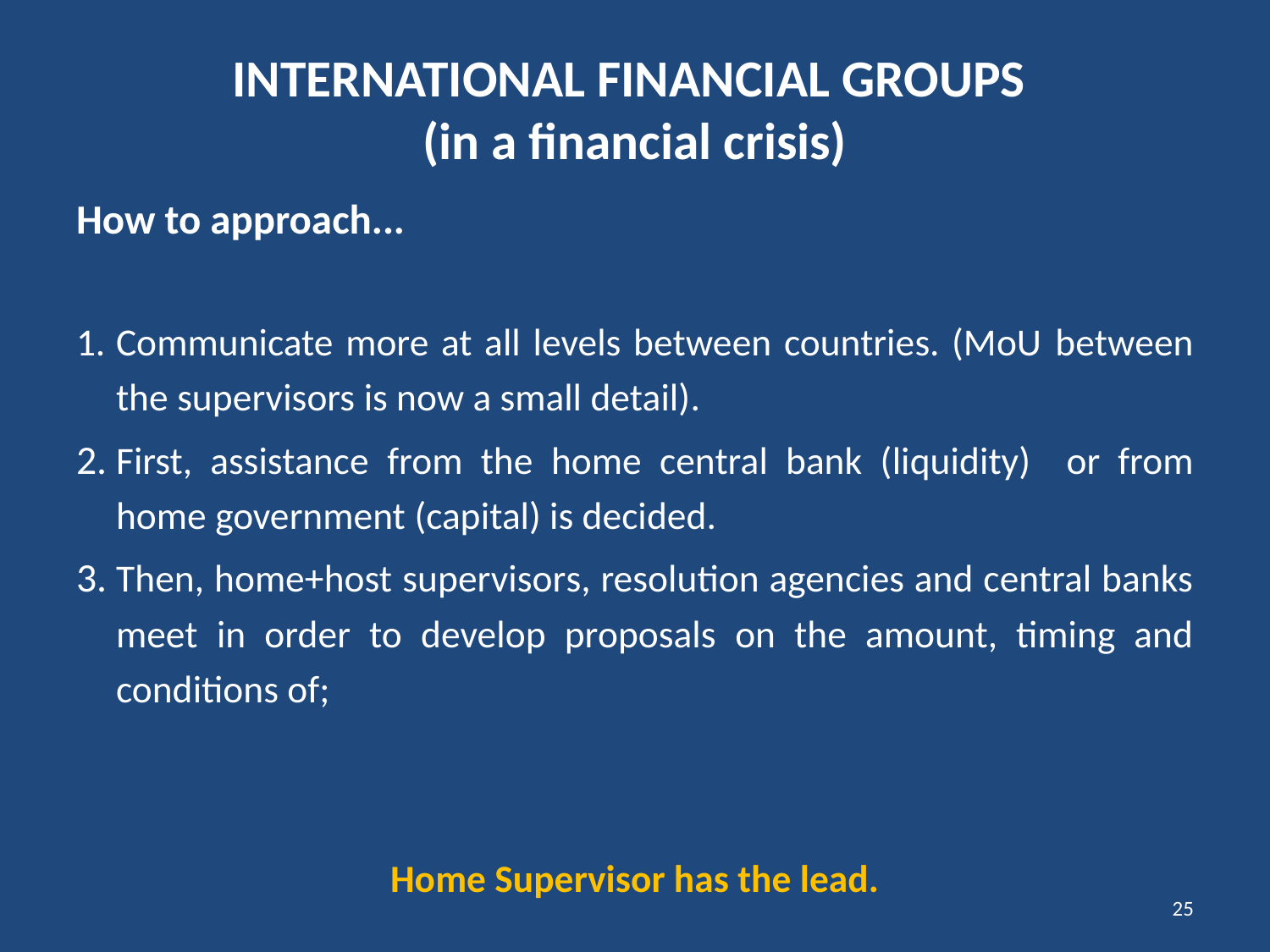

# INTERNATIONAL FINANCIAL GROUPS (in a financial crisis)
How to approach...

Communicate more at all levels between countries. (MoU between the supervisors is now a small detail).
First, assistance from the home central bank (liquidity)  or from home government (capital) is decided.
Then, home+host supervisors, resolution agencies and central banks meet in order to develop proposals on the amount, timing and conditions of;

Home Supervisor has the lead.

25